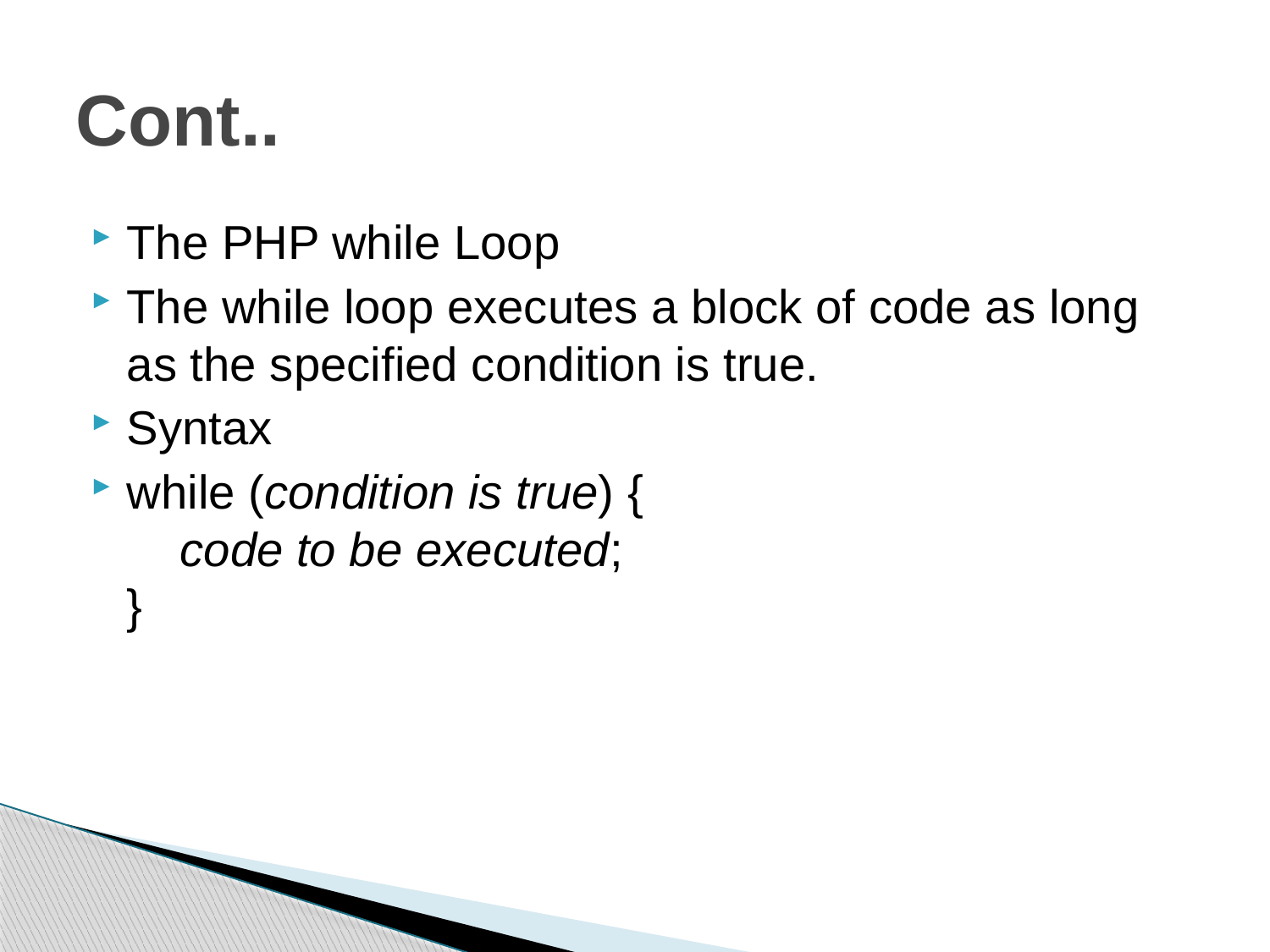

# Cont..
The PHP while Loop
The while loop executes a block of code as long as the specified condition is true.
Syntax
while (condition is true) {
    code to be executed;
}